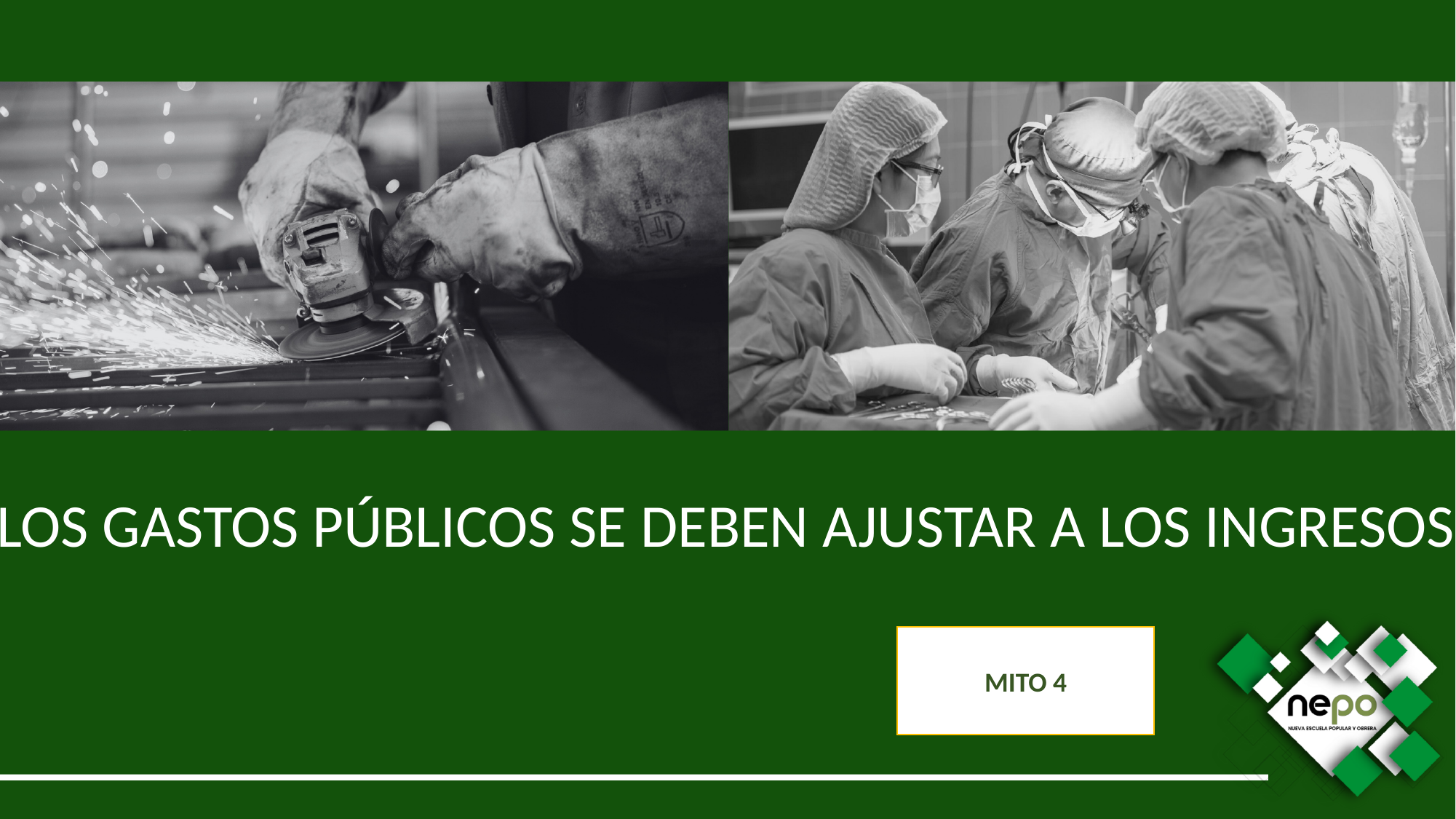

LOS GASTOS PÚBLICOS SE DEBEN AJUSTAR A LOS INGRESOS
MITO 4